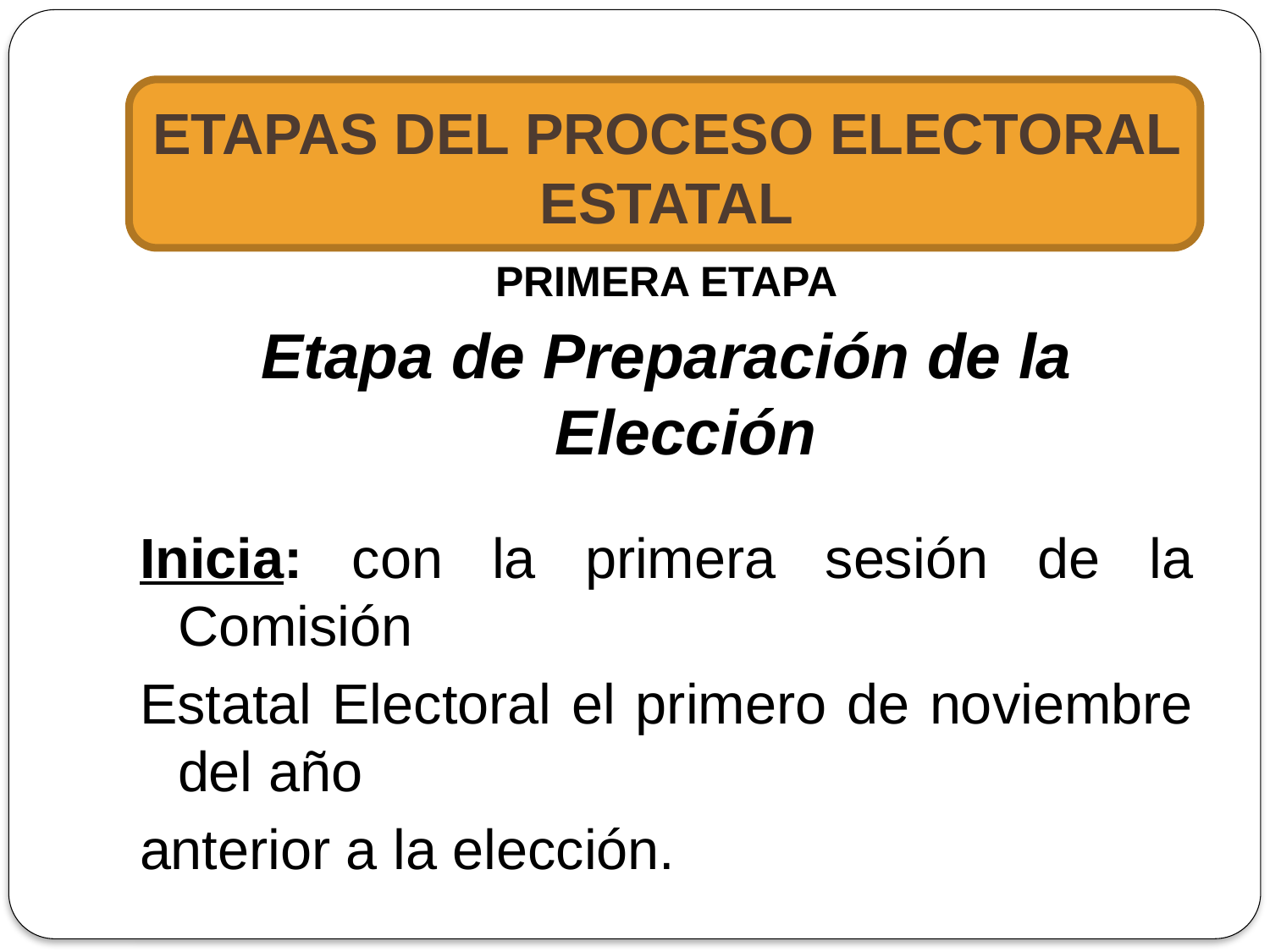

# ETAPAS DEL PROCESO ELECTORAL ESTATAL
PRIMERA ETAPA
Etapa de Preparación de la Elección

Inicia: con la primera sesión de la Comisión
Estatal Electoral el primero de noviembre del año
anterior a la elección.

Concluye: al iniciarse la jornada electoral.
(Art. 73)